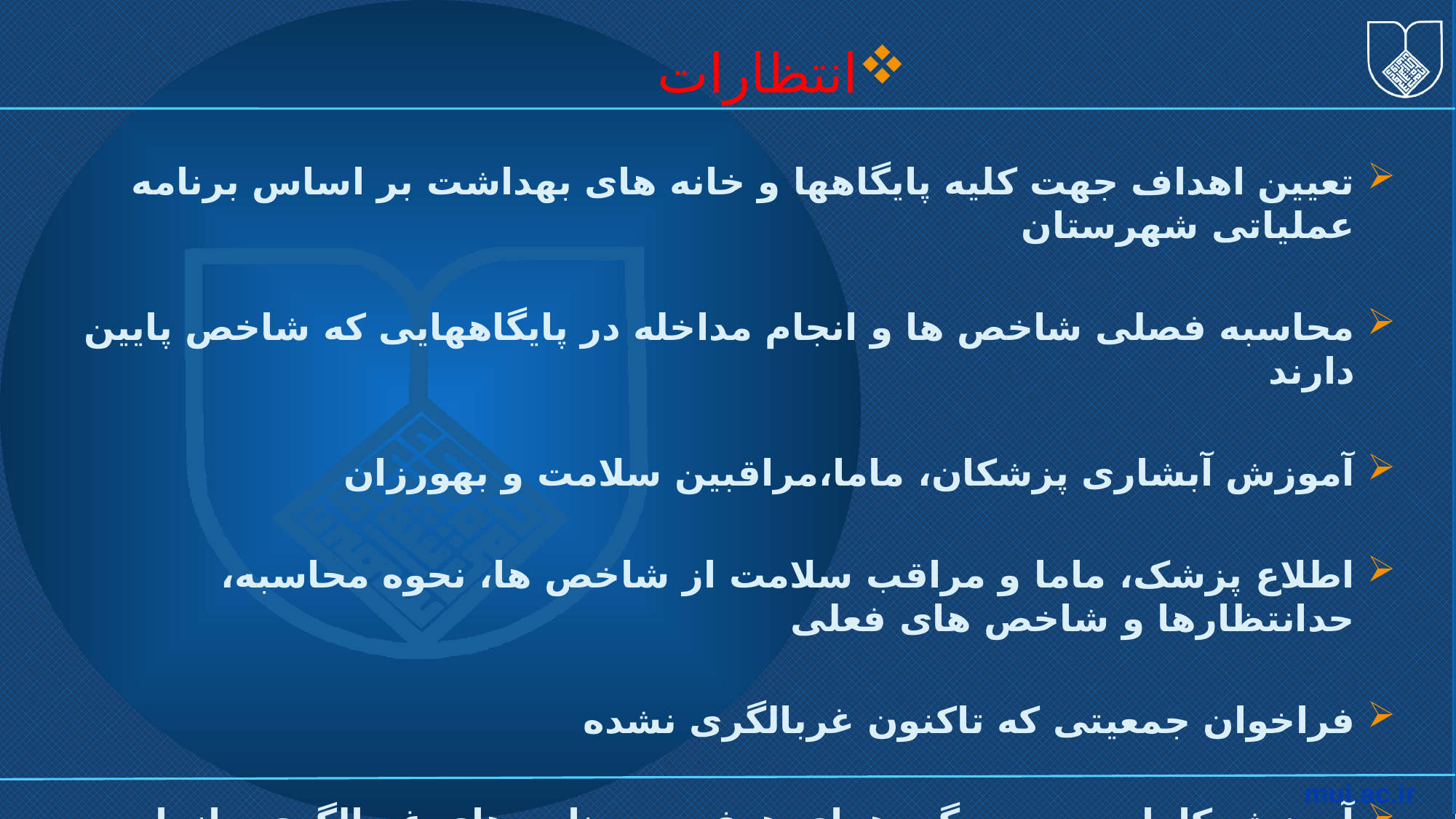

#
انتظارات
تعیین اهداف جهت کلیه پایگاهها و خانه های بهداشت بر اساس برنامه عملیاتی شهرستان

محاسبه فصلی شاخص ها و انجام مداخله در پایگاههایی که شاخص پایین دارند

آموزش آبشاری پزشکان، ماما،مراقبین سلامت و بهورزان

اطلاع پزشک، ماما و مراقب سلامت از شاخص ها، نحوه محاسبه، حدانتظارها و شاخص های فعلی

فراخوان جمعیتی که تاکنون غربالگری نشده

آموزش کامل و صحیح گروههای هدف در برنامه های غربالگری ، انجام تست فیت، ارجاع کولونوسکوپی